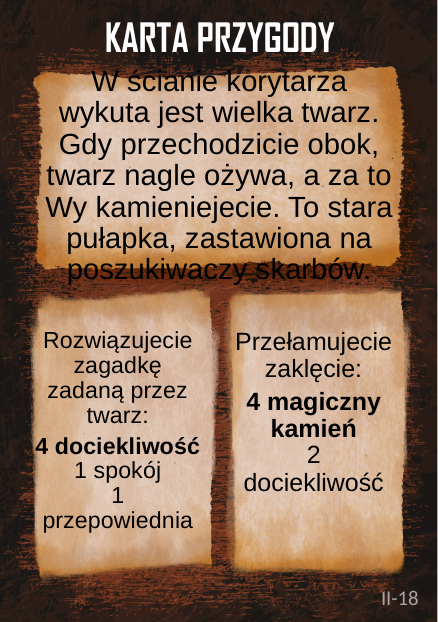

# W ścianie korytarza wykuta jest wielka twarz. Gdy przechodzicie obok, twarz nagle ożywa, a za to Wy kamieniejecie. To stara pułapka, zastawiona na poszukiwaczy skarbów.
Rozwiązujecie zagadkę zadaną przez twarz:
4 dociekliwość
1 spokój
1 przepowiednia
Przełamujecie zaklęcie:
4 magiczny kamień
2 dociekliwość
II-18